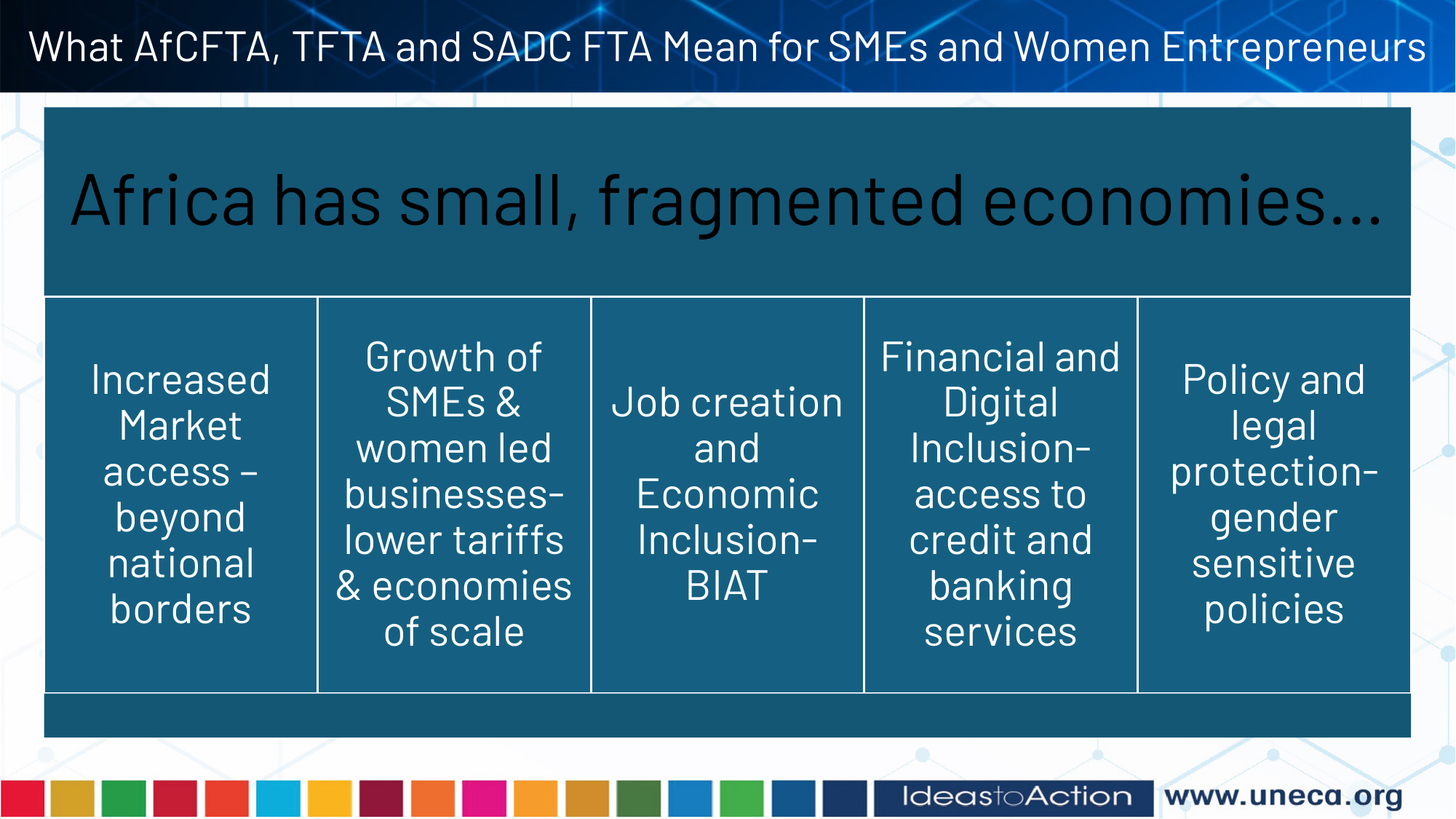

# What AfCFTA, TFTA and SADC FTA Mean for SMEs and Women Entrepreneurs
Africa has small, fragmented economies…
Increased Market access –beyond national borders
Growth of SMEs & women led businesses- lower tariffs & economies of scale
Job creation and Economic Inclusion-BIAT
Financial and Digital Inclusion-access to credit and banking services
Policy and legal protection-gender sensitive policies